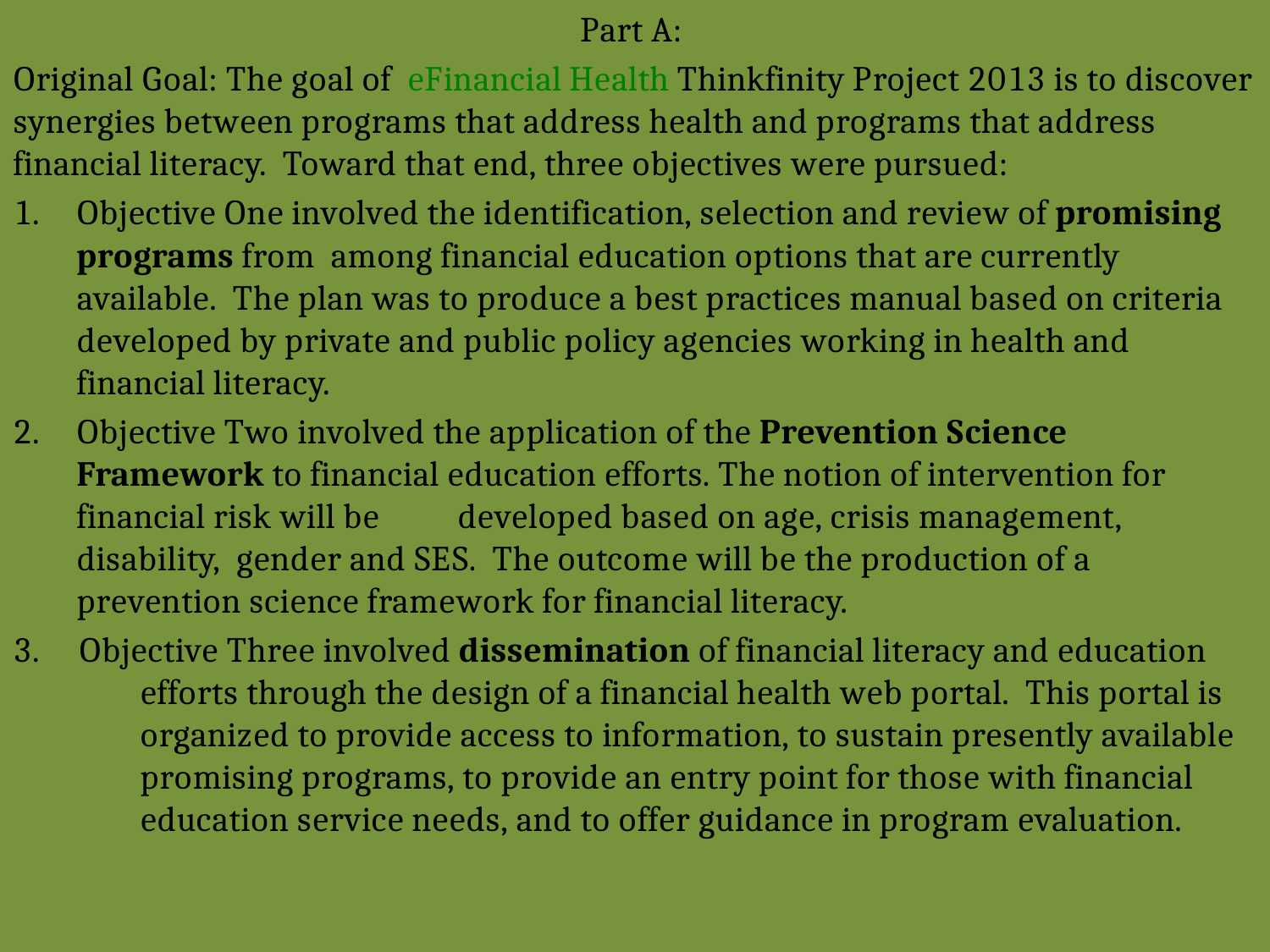

Part A:
Original Goal: The goal of  eFinancial Health Thinkfinity Project 2013 is to discover synergies between programs that address health and programs that address financial literacy.  Toward that end, three objectives were pursued:
Objective One involved the identification, selection and review of promising programs from 	among financial education options that are currently available.  The plan was to produce a best practices manual based on criteria developed by private and public policy agencies working in health and financial literacy.
Objective Two involved the application of the Prevention Science Framework to financial education efforts. The notion of intervention for financial risk will be 	developed based on age, crisis management, disability,  gender and SES.  The outcome will be the production of a prevention science framework for financial literacy.
3.     Objective Three involved dissemination of financial literacy and education 	efforts through the design of a financial health web portal.  This portal is 	organized to provide access to information, to sustain presently available 	promising programs, to provide an entry point for those with financial 	education service needs, and to offer guidance in program evaluation.

#